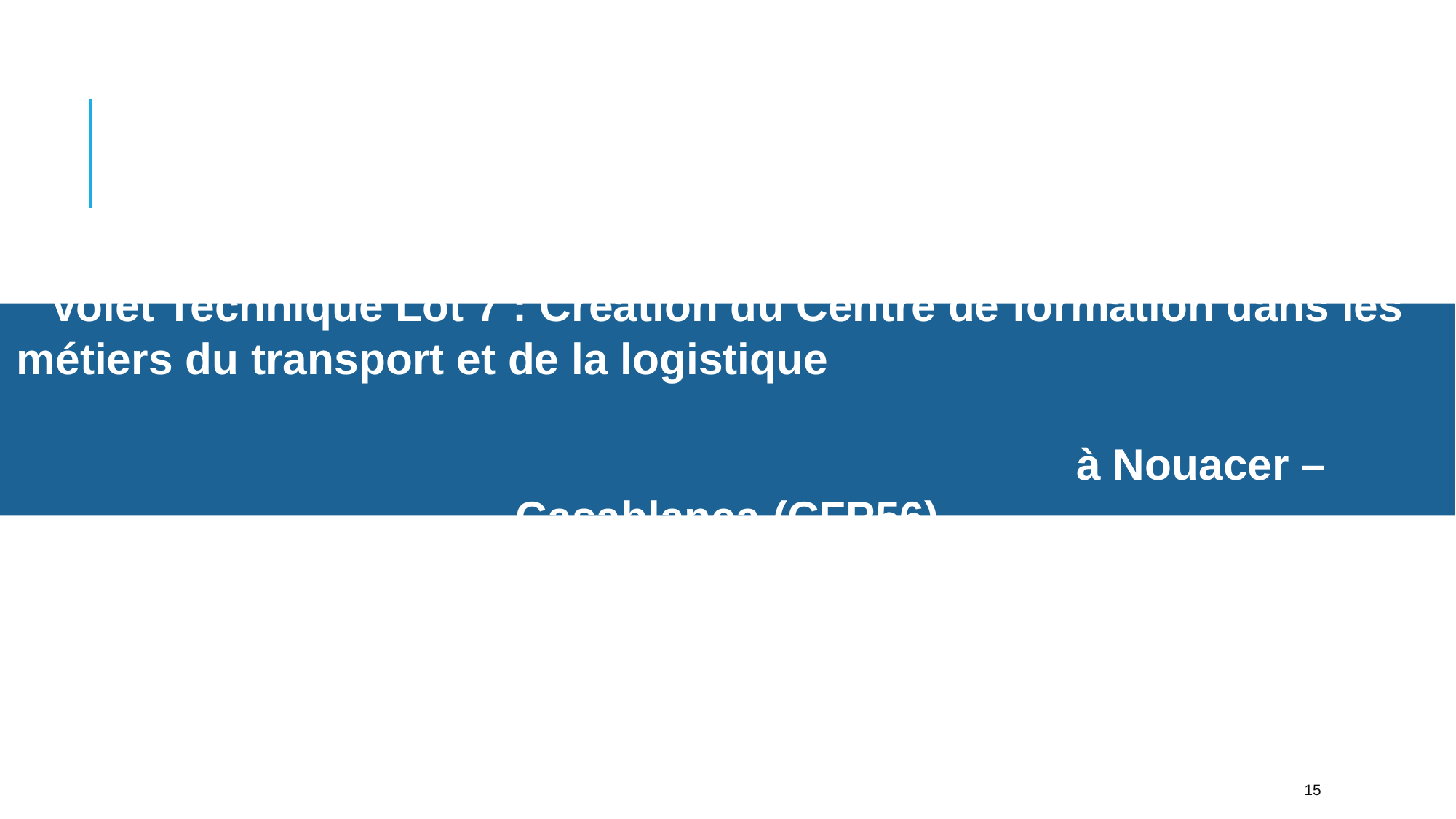

Volet Technique Lot 7 : Création du Centre de formation dans les métiers du transport et de la logistique                                                                                                                                                                                                                                                       à Nouacer – Casablanca (CFP56)
15